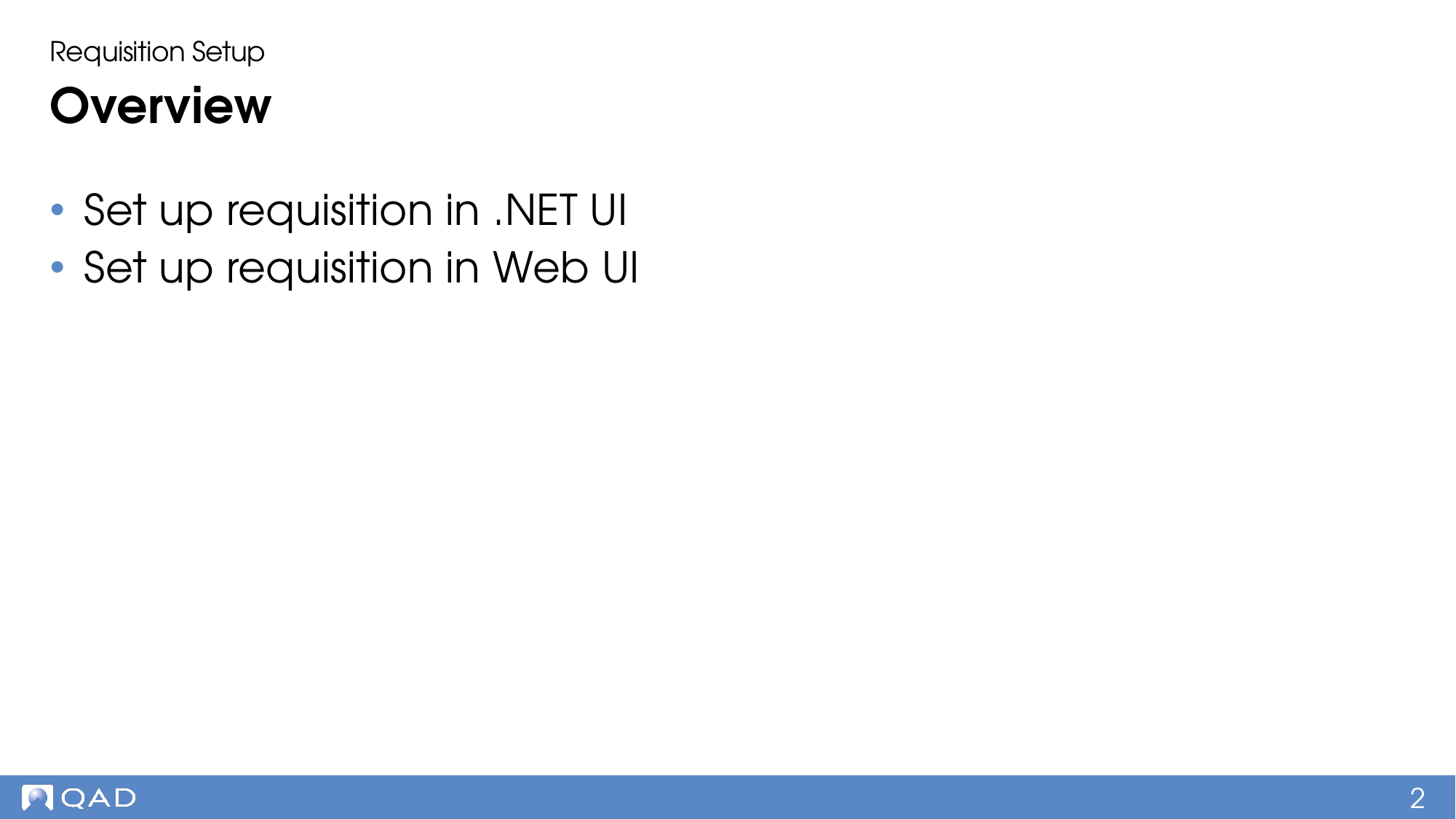

Requisition Setup
# Overview
Set up requisition in .NET UI
Set up requisition in Web UI

2